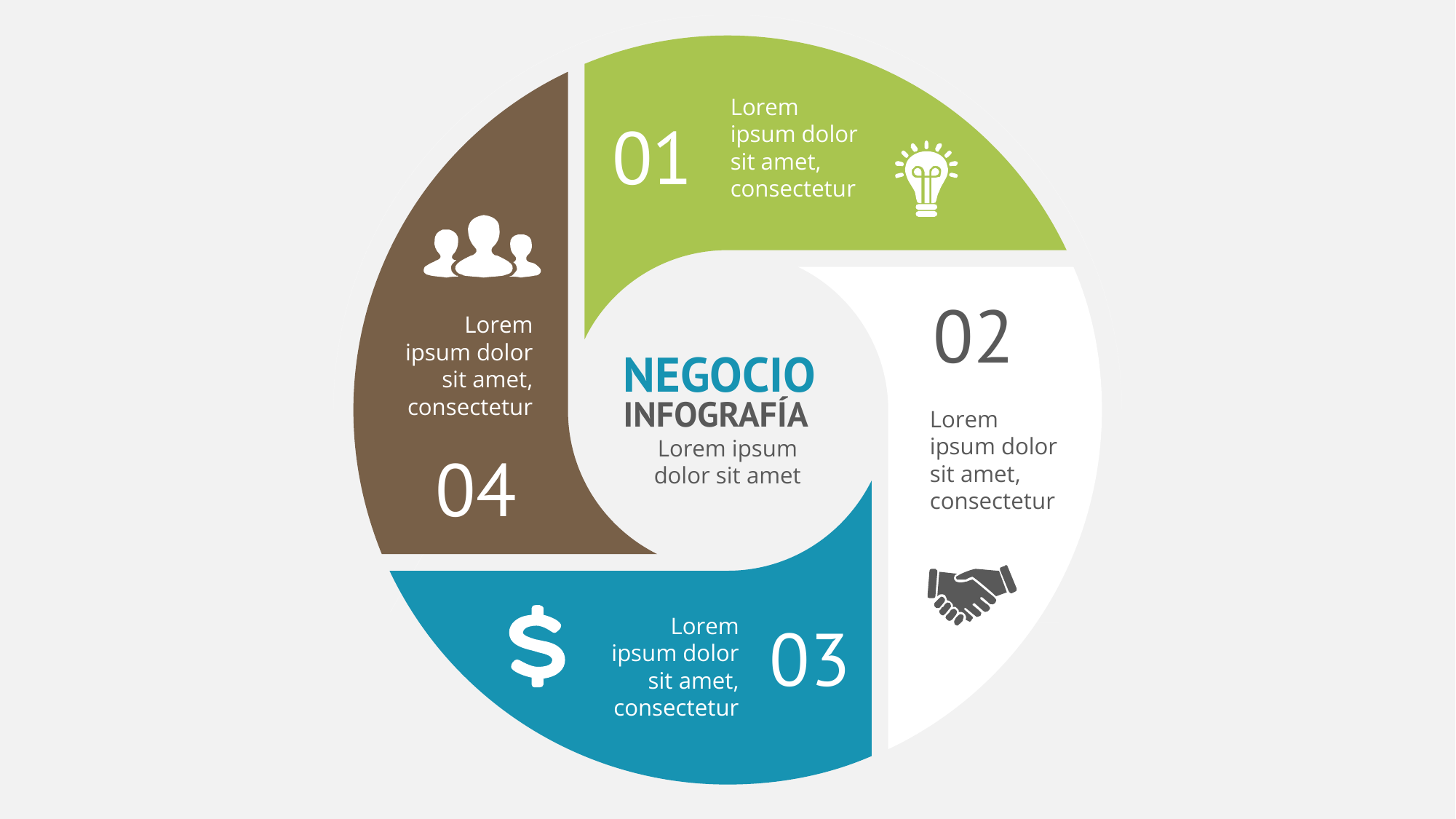

Lorem ipsum dolor sit amet, consectetur
01

02
Lorem ipsum dolor sit amet, consectetur
NEGOCIO
INFOGRAFÍA
Lorem ipsum dolor sit amet, consectetur
Lorem ipsum dolor sit amet
04

Lorem ipsum dolor sit amet, consectetur
03